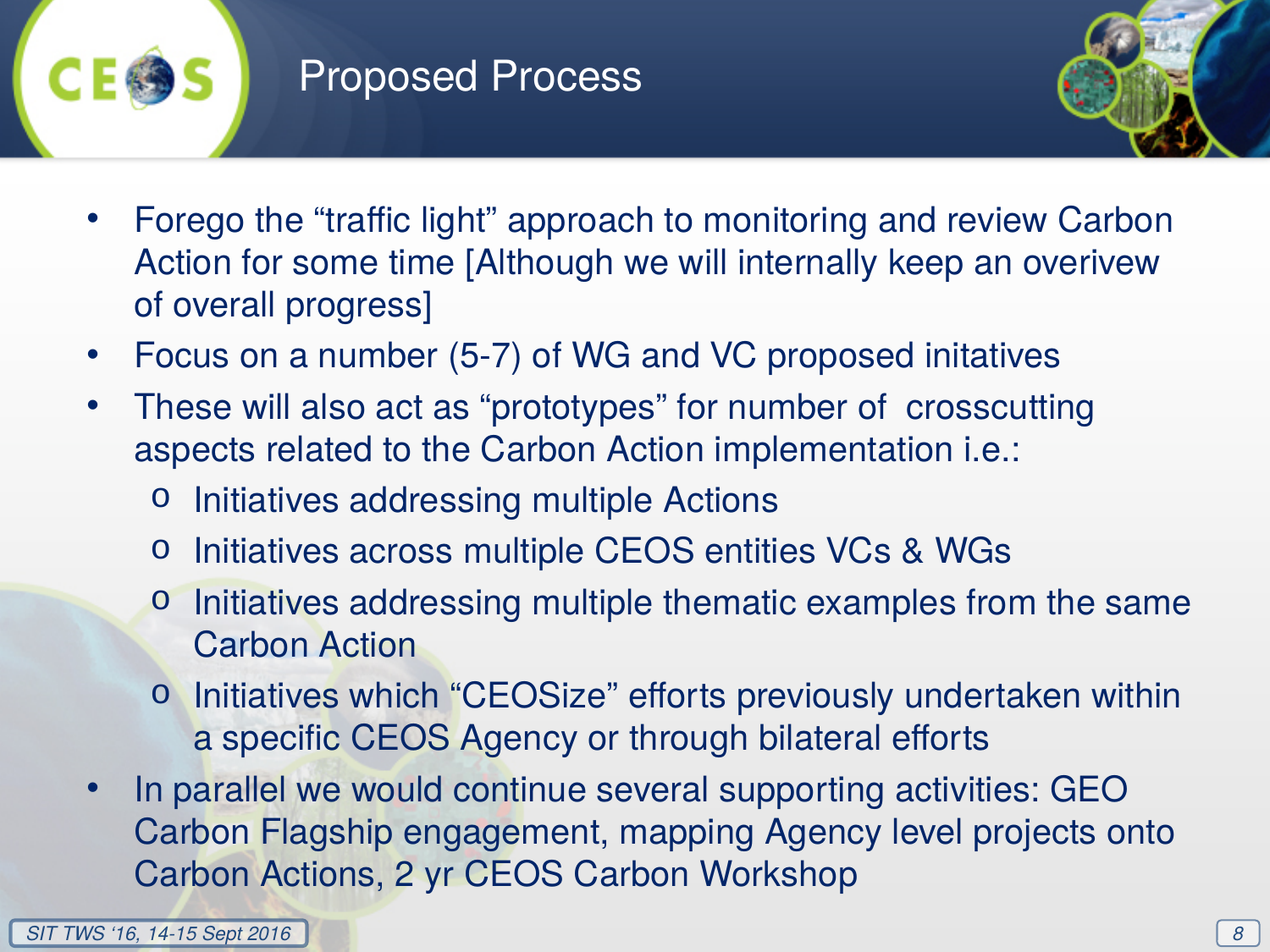

Proposed Process
Forego the “traffic light” approach to monitoring and review Carbon Action for some time [Although we will internally keep an overivew of overall progress]
Focus on a number (5-7) of WG and VC proposed initatives
These will also act as “prototypes” for number of  crosscutting aspects related to the Carbon Action implementation i.e.:
Initiatives addressing multiple Actions
Initiatives across multiple CEOS entities VCs & WGs
Initiatives addressing multiple thematic examples from the same Carbon Action
Initiatives which “CEOSize” efforts previously undertaken within a specific CEOS Agency or through bilateral efforts
In parallel we would continue several supporting activities: GEO Carbon Flagship engagement, mapping Agency level projects onto Carbon Actions, 2 yr CEOS Carbon Workshop
8